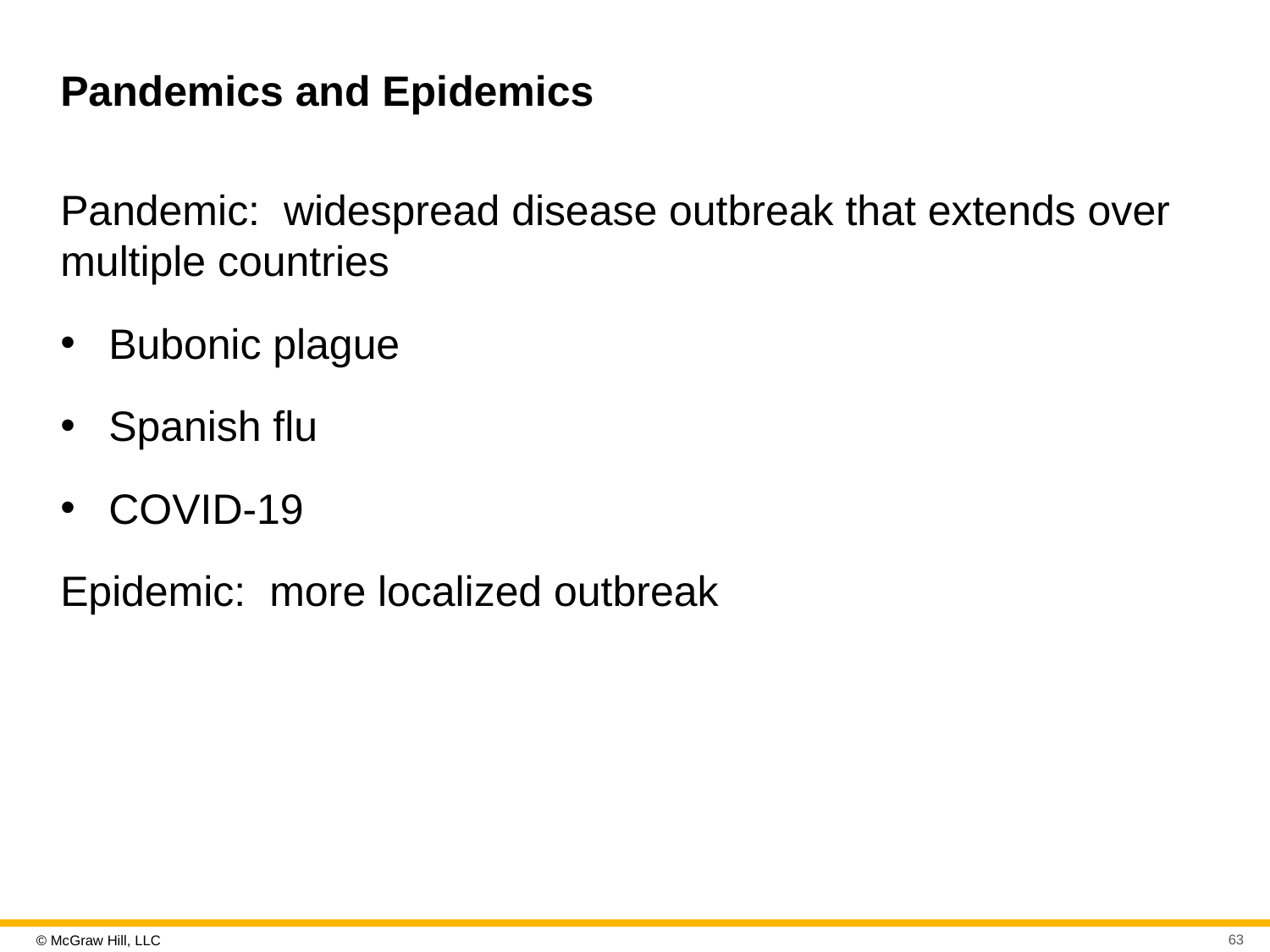

# Pandemics and Epidemics
Pandemic:  widespread disease outbreak that extends over multiple countries
Bubonic plague
Spanish flu
COVID-19
Epidemic:  more localized outbreak
63